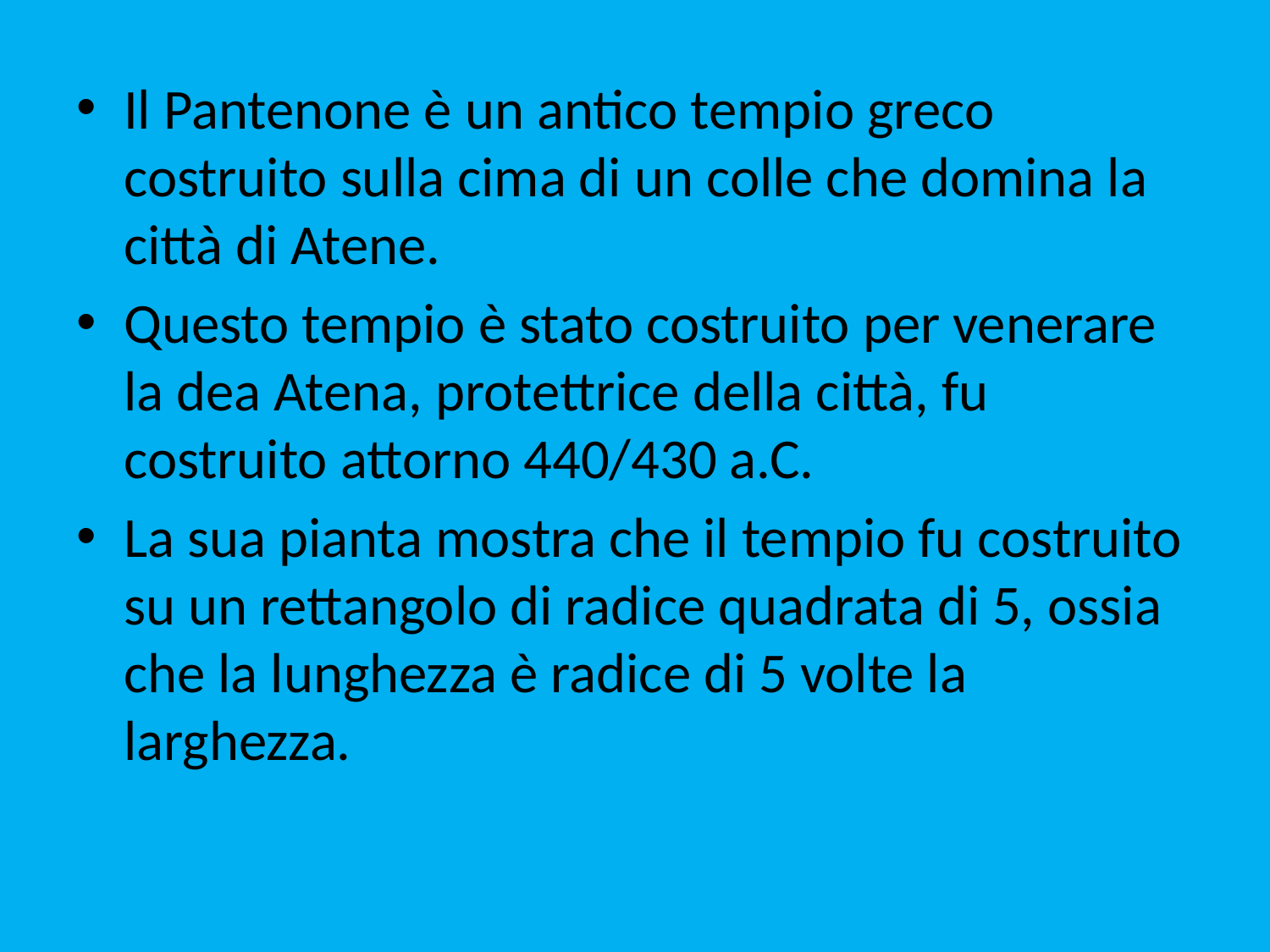

Il Pantenone è un antico tempio greco costruito sulla cima di un colle che domina la città di Atene.
Questo tempio è stato costruito per venerare la dea Atena, protettrice della città, fu costruito attorno 440/430 a.C.
La sua pianta mostra che il tempio fu costruito su un rettangolo di radice quadrata di 5, ossia che la lunghezza è radice di 5 volte la larghezza.